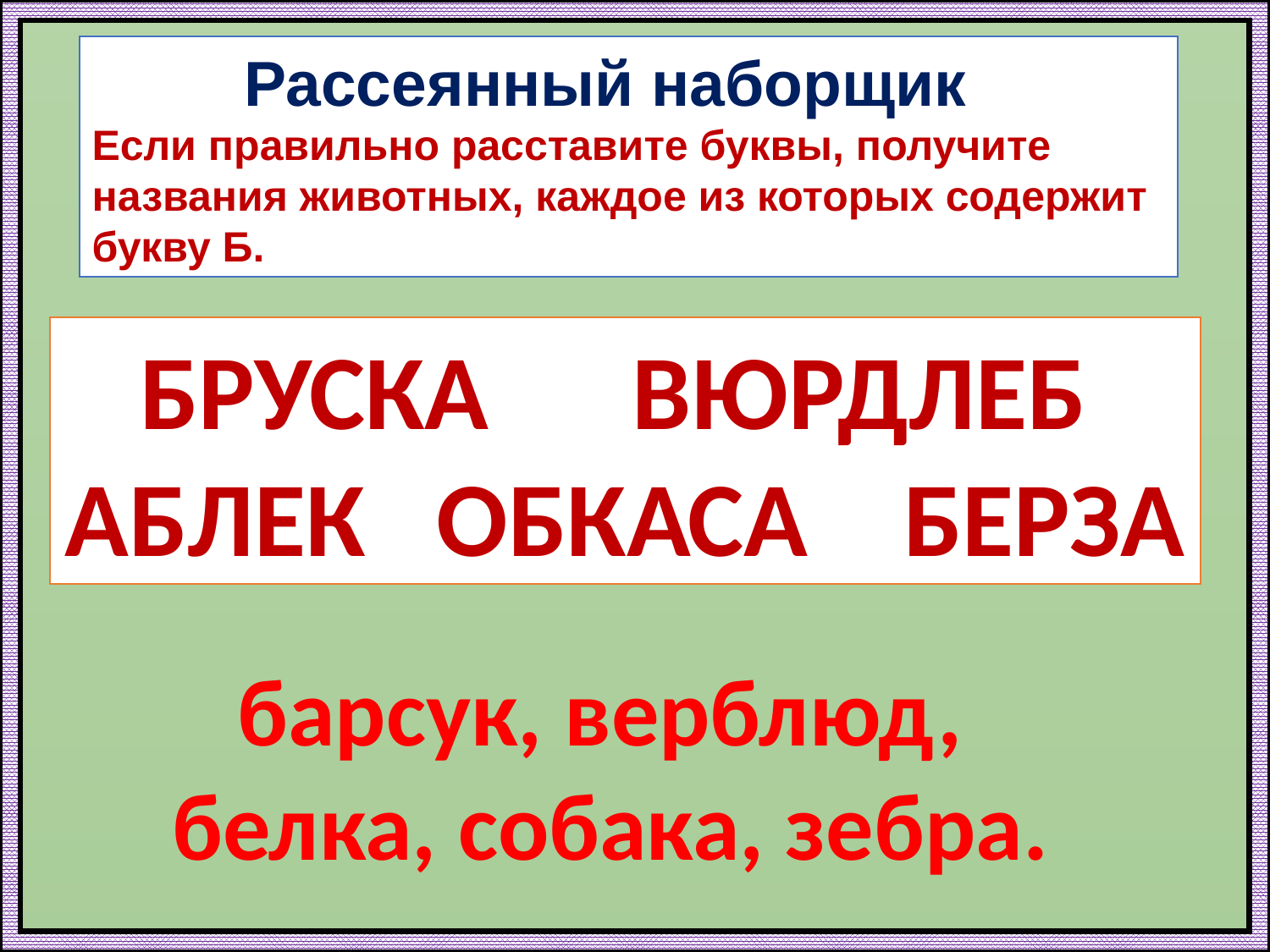

Рассеянный наборщик
Если правильно расставите буквы, получите названия животных, каждое из которых содержит букву Б.
БРУСКА      ВЮРДЛЕБ
АБЛЕК   ОБКАСА    БЕРЗА
барсук, верблюд,
белка, собака, зебра.